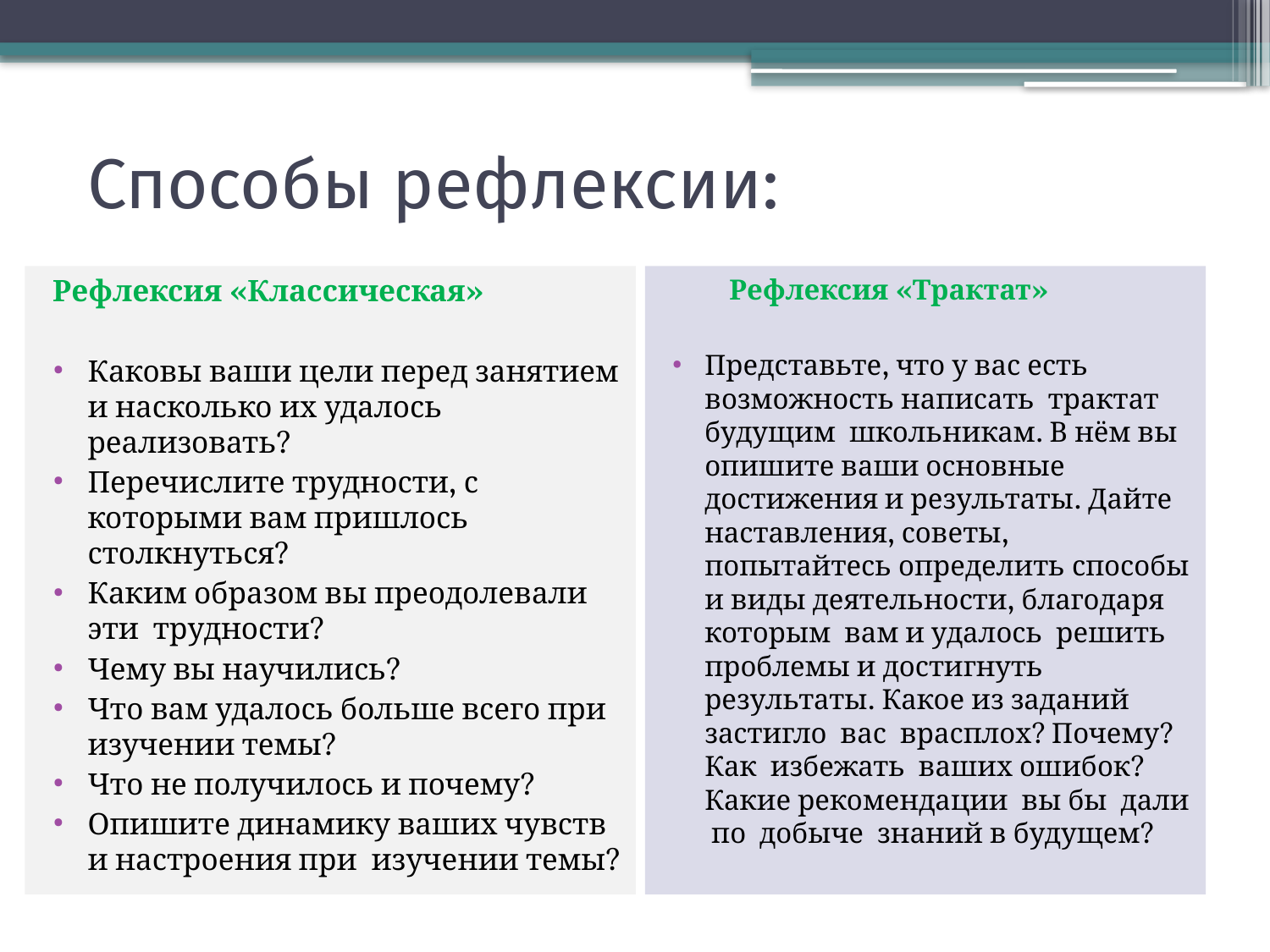

# Способы рефлексии:
Рефлексия «Классическая»

Каковы ваши цели перед занятием и насколько их удалось реализовать?
Перечислите трудности, с которыми вам пришлось столкнуться?
Каким образом вы преодолевали эти  трудности?
Чему вы научились?
Что вам удалось больше всего при  изучении темы?
Что не получилось и почему?
Опишите динамику ваших чувств и настроения при  изучении темы?
        Рефлексия «Трактат»

Представьте, что у вас есть возможность написать  трактат будущим  школьникам. В нём вы опишите ваши основные достижения и результаты. Дайте наставления, советы, попытайтесь определить способы и виды деятельности, благодаря которым  вам и удалось  решить  проблемы и достигнуть результаты. Какое из заданий застигло  вас  врасплох? Почему? Как  избежать  ваших ошибок?Какие рекомендации  вы бы  дали  по  добыче  знаний в будущем?